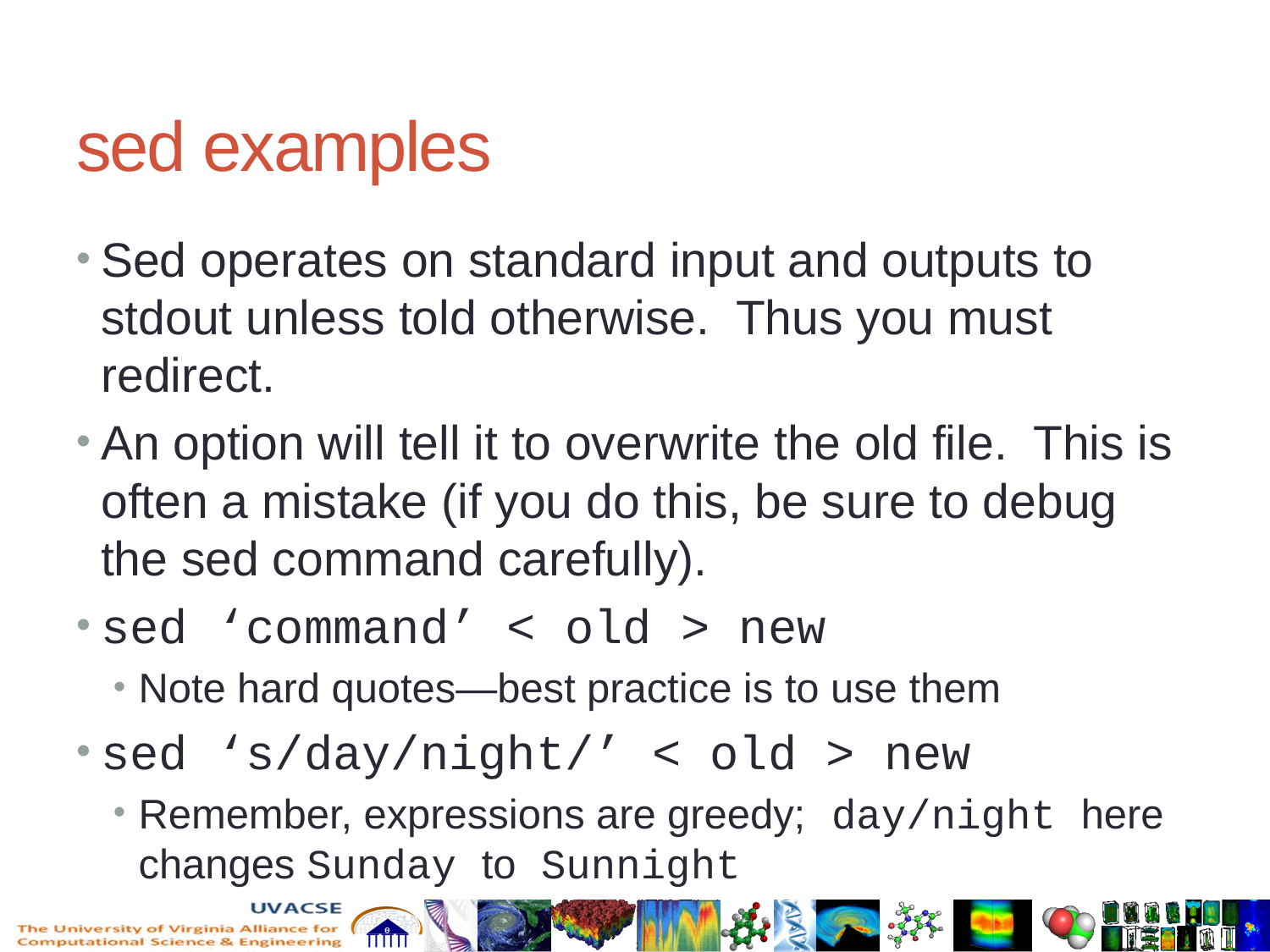

# sed examples
Sed operates on standard input and outputs to stdout unless told otherwise.  Thus you must redirect.
An option will tell it to overwrite the old file.  This is often a mistake (if you do this, be sure to debug the sed command carefully).
sed ‘command’ < old > new
Note hard quotes—best practice is to use them
sed ‘s/day/night/’ < old > new
Remember, expressions are greedy; day/night here changes Sunday to Sunnight